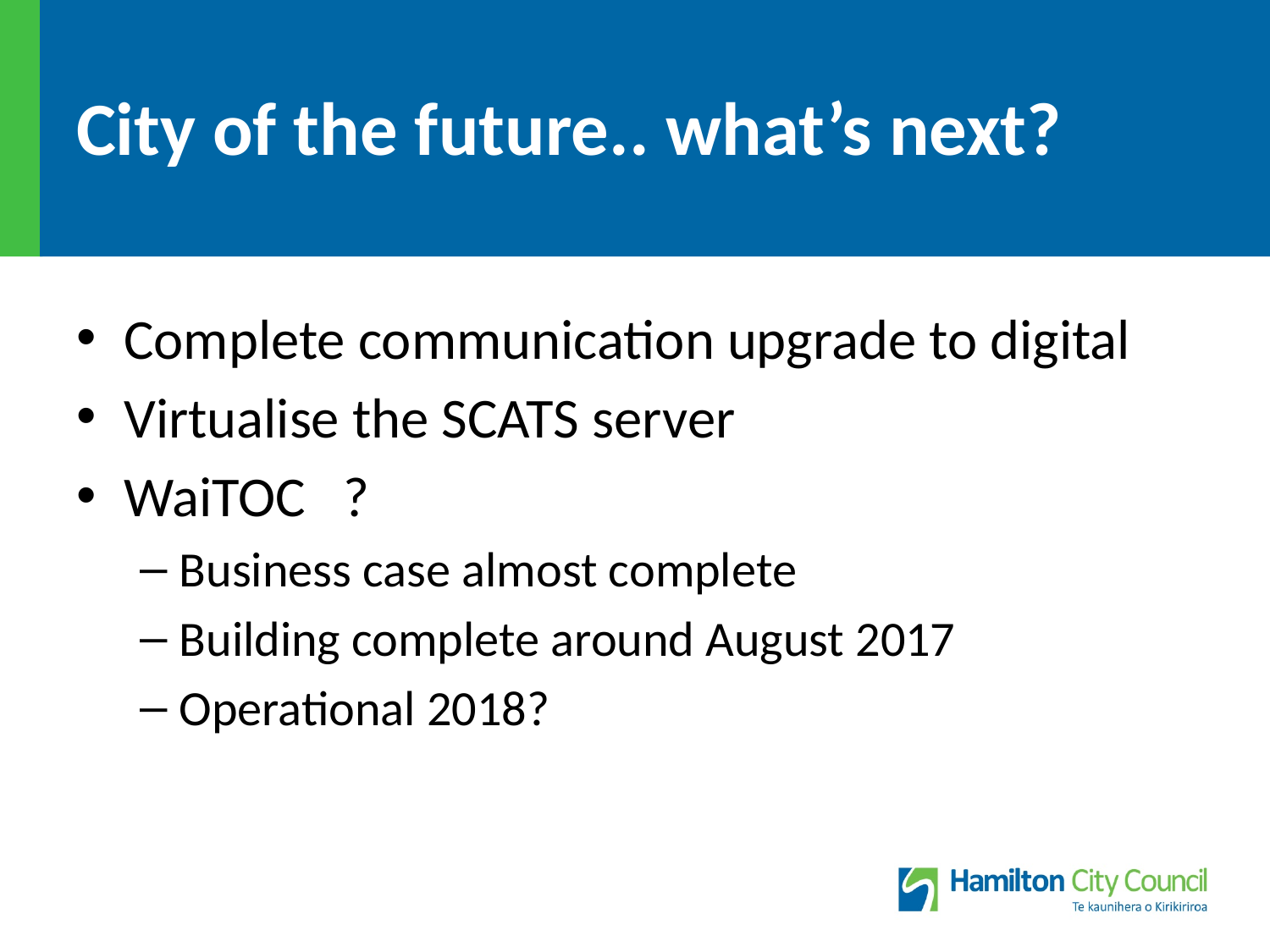

# City of the future.. what’s next?
Complete communication upgrade to digital
Virtualise the SCATS server
WaiTOC   ?
Business case almost complete
Building complete around August 2017
Operational 2018?